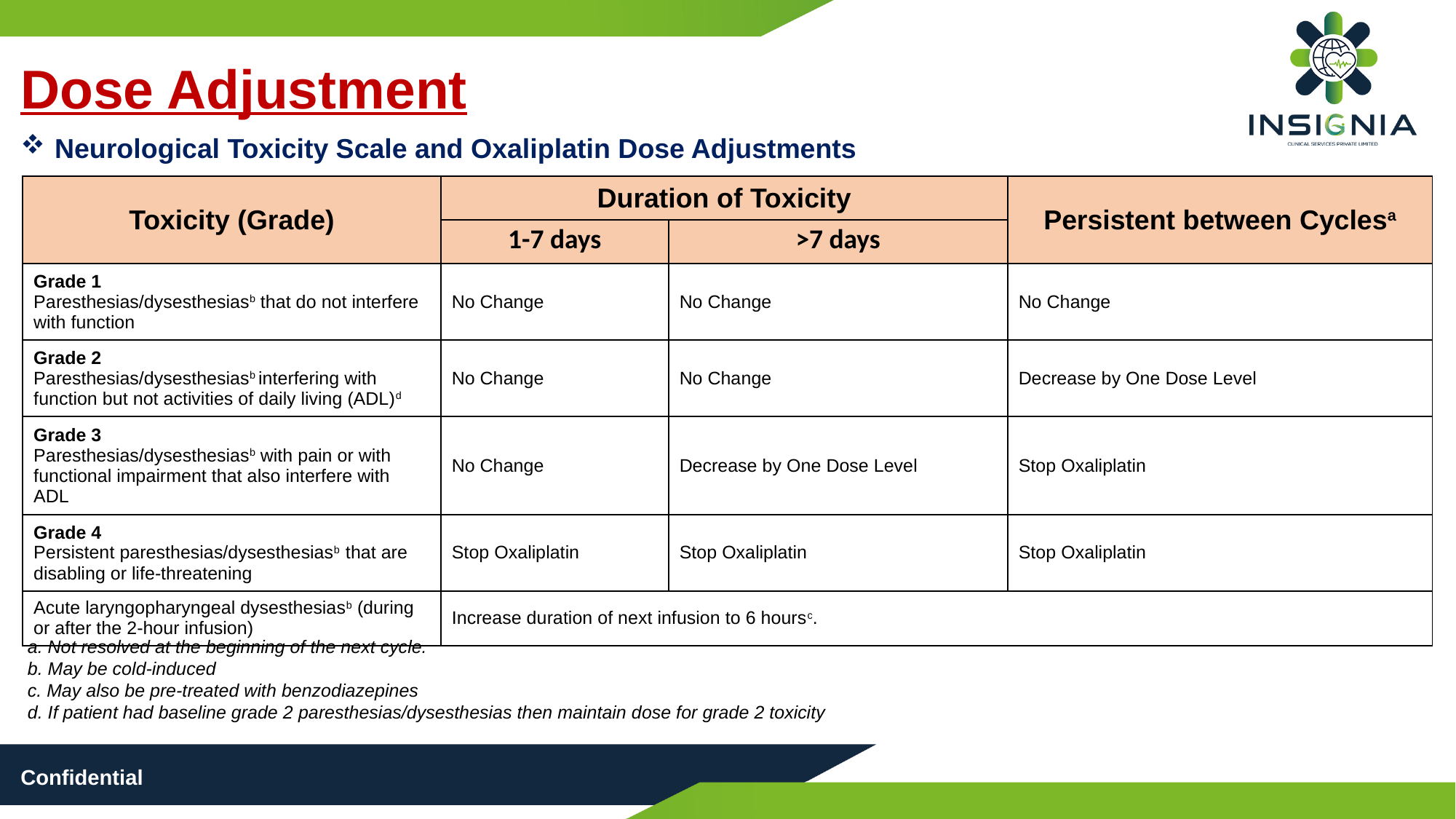

Dose Adjustment
Neurological Toxicity Scale and Oxaliplatin Dose Adjustments
| Toxicity (Grade) | Duration of Toxicity |  | Persistent between Cyclesa |
| --- | --- | --- | --- |
|  | 1-7 days | >7 days |  |
| Grade 1 Paresthesias/dysesthesiasb that do not interfere with function | No Change | No Change | No Change |
| Grade 2 Paresthesias/dysesthesiasb interfering with function but not activities of daily living (ADL)d | No Change | No Change | Decrease by One Dose Level |
| Grade 3 Paresthesias/dysesthesiasb with pain or with functional impairment that also interfere with ADL | No Change | Decrease by One Dose Level | Stop Oxaliplatin |
| Grade 4 Persistent paresthesias/dysesthesiasb that are disabling or life-threatening | Stop Oxaliplatin | Stop Oxaliplatin | Stop Oxaliplatin |
| Acute laryngopharyngeal dysesthesiasb (during or after the 2-hour infusion) | Increase duration of next infusion to 6 hoursc. |  |  |
a. Not resolved at the beginning of the next cycle.
b. May be cold-induced
c. May also be pre-treated with benzodiazepines
d. If patient had baseline grade 2 paresthesias/dysesthesias then maintain dose for grade 2 toxicity
Confidential